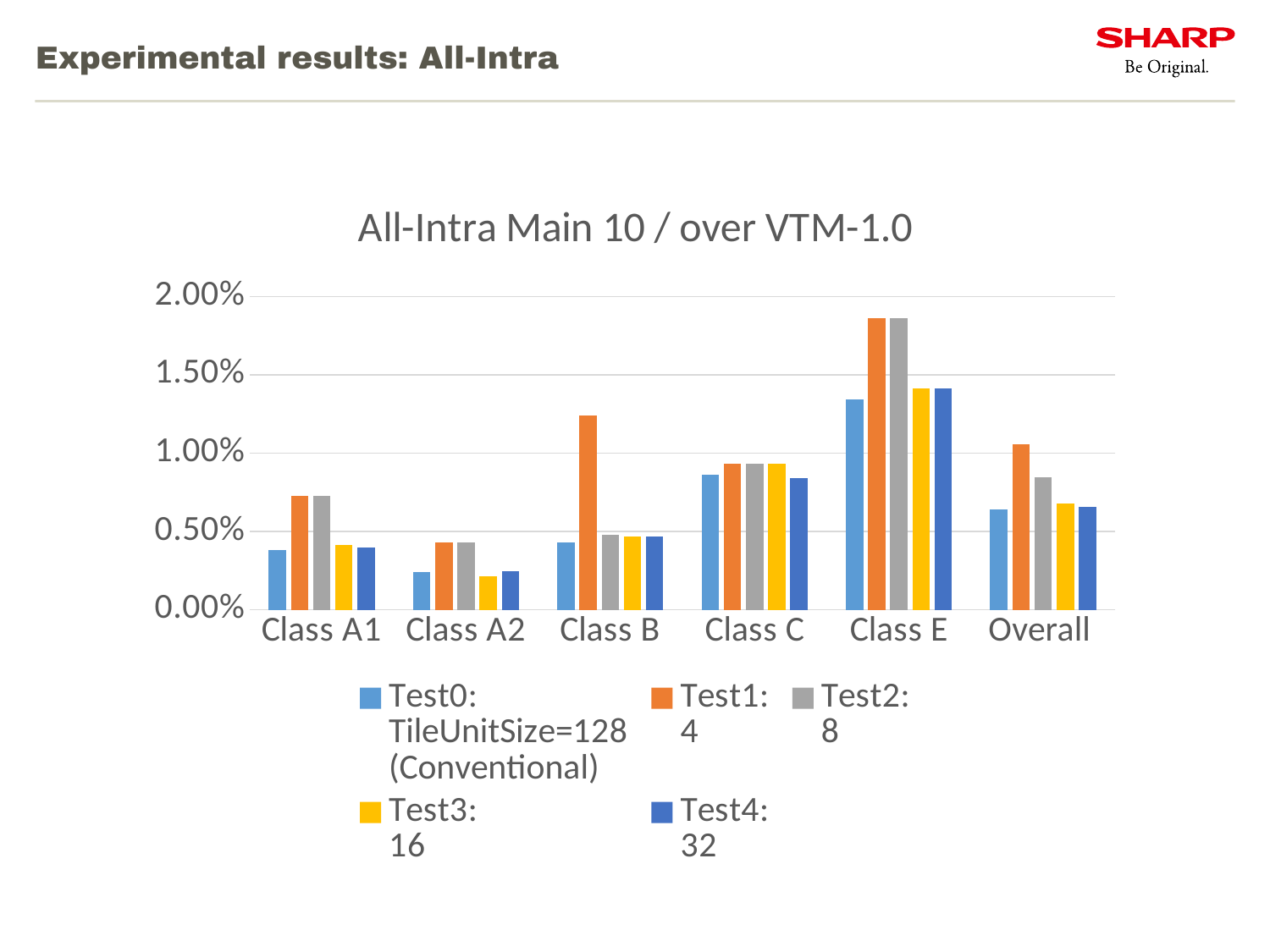

# Experimental results: All-Intra

### Chart: All-Intra Main 10 / over VTM-1.0

| Category | Test0:
TileUnitSize=128
(Conventional) | Test1:
4 | Test2:
8 | Test3:
16 | Test4:
32 |
|---|---|---|---|---|---|
| Class A1 | 0.0038074340259388606 | 0.007293813212115419 | 0.007293813212115419 | 0.004135006089411568 | 0.003978129776515867 |
| Class A2 | 0.0024112763838651428 | 0.004321874591621884 | 0.004321874591621884 | 0.002127554580598545 | 0.002473233382192482 |
| Class B | 0.004307020627310676 | 0.01242863707816837 | 0.004776067137181705 | 0.004648917768935501 | 0.004648917768935501 |
| Class C | 0.008618115888004763 | 0.00934610671365843 | 0.00934610671365843 | 0.009346834531494763 | 0.008414333897326709 |
| Class E | 0.013439731887797679 | 0.01858861847104169 | 0.01858861847104169 | 0.014123631642309084 | 0.014123631642309084 |
| Overall  | 0.006387938532298749 | 0.010563362837211808 | 0.008437648964715513 | 0.006766139105978564 | 0.006590383824279813 |